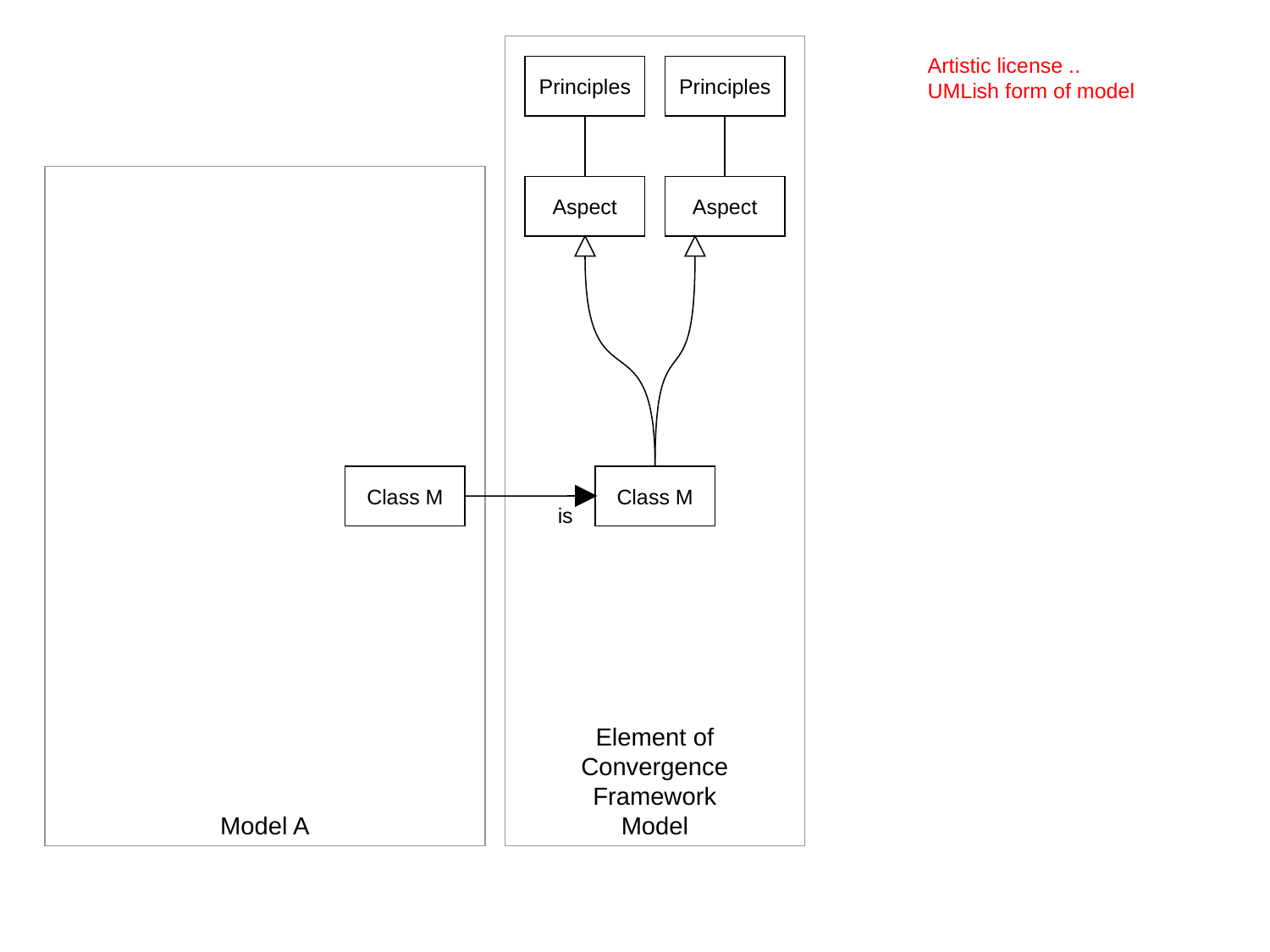

Element of
Convergence
Framework
Model
Artistic license .. UMLish form of model
Principles
Principles
Model A
Aspect
Aspect

Class M
Class M

is